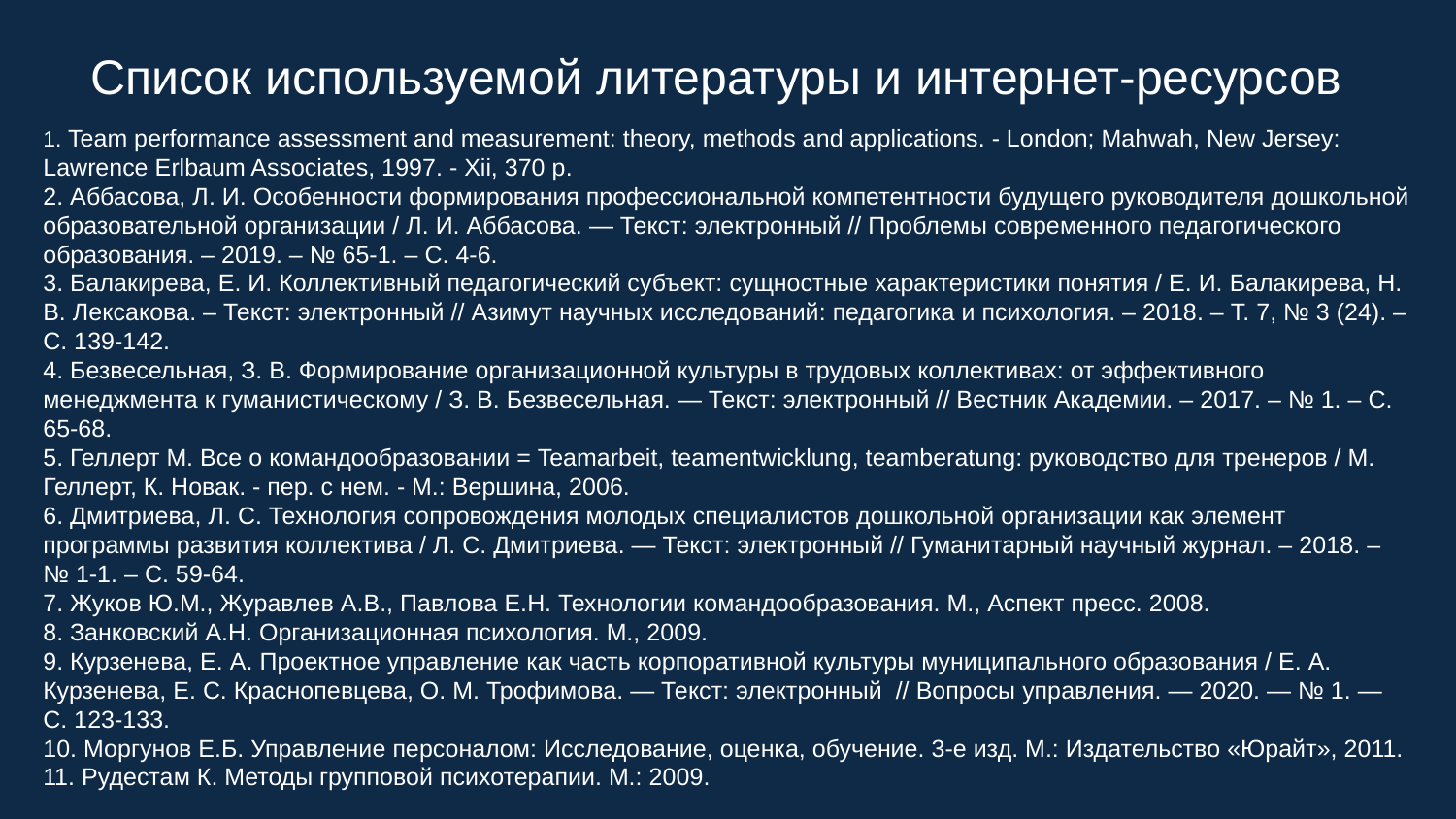

# Список используемой литературы и интернет-ресурсов
1. Team performance assessment and measurement: theory, methods and applications. - London; Mahwah, New Jersey: Lawrence Erlbaum Associates, 1997. - Xii, 370 p.
2. Аббасова, Л. И. Особенности формирования профессиональной компетентности будущего руководителя дошкольной образовательной организации / Л. И. Аббасова. — Текст: электронный // Проблемы современного педагогического образования. – 2019. – № 65-1. – С. 4-6.
3. Балакирева, Е. И. Коллективный педагогический субъект: сущностные характеристики понятия / Е. И. Балакирева, Н. В. Лексакова. – Текст: электронный // Азимут научных исследований: педагогика и психология. – 2018. – Т. 7, № 3 (24). – С. 139-142.
4. Безвесельная, З. В. Формирование организационной культуры в трудовых коллективах: от эффективного менеджмента к гуманистическому / З. В. Безвесельная. — Текст: электронный // Вестник Академии. – 2017. – № 1. – С. 65-68.
5. Геллерт М. Все о командообразовании = Teamarbeit, teamentwicklung, teamberatung: руководство для тренеров / М. Геллерт, К. Новак. - пер. с нем. - М.: Вершина, 2006.
6. Дмитриева, Л. С. Технология сопровождения молодых специалистов дошкольной организации как элемент программы развития коллектива / Л. С. Дмитриева. — Текст: электронный // Гуманитарный научный журнал. – 2018. – № 1-1. – С. 59-64.
7. Жуков Ю.М., Журавлев А.В., Павлова Е.Н. Технологии командообразования. М., Аспект пресс. 2008.
8. Занковский А.Н. Организационная психология. М., 2009.
9. Курзенева, Е. А. Проектное управление как часть корпоративной культуры муниципального образования / Е. А. Курзенева, Е. С. Краснопевцева, О. М. Трофимова. — Текст: электронный  // Вопросы управления. — 2020. — № 1. — С. 123-133.
10. Моргунов Е.Б. Управление персоналом: Исследование, оценка, обучение. 3-е изд. М.: Издательство «Юрайт», 2011.
11. Рудестам К. Методы групповой психотерапии. М.: 2009.